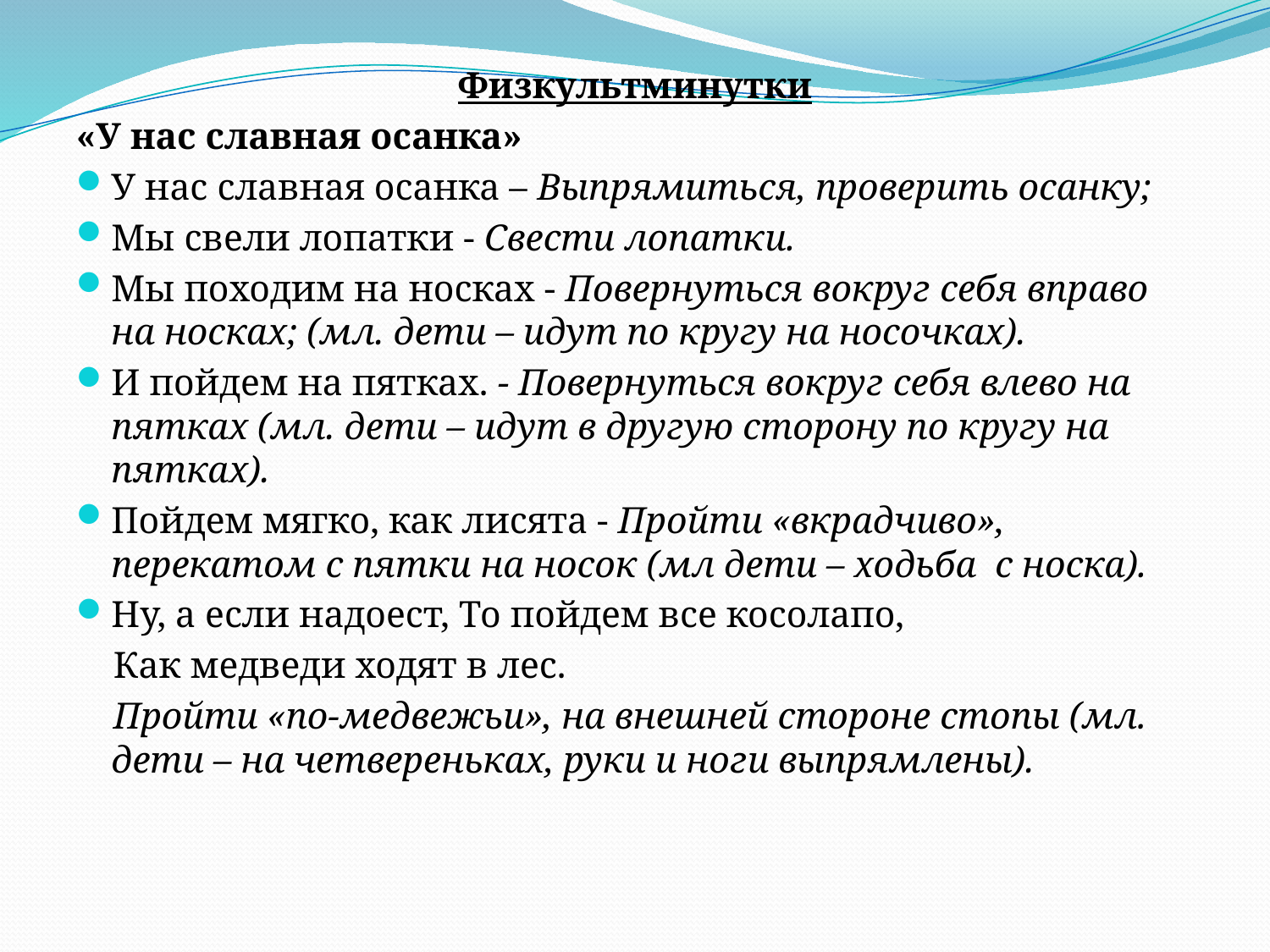

Физкультминутки
«У нас славная осанка»
У нас славная осанка – Выпрямиться, проверить осанку;
Мы свели лопатки - Свести лопатки.
Мы походим на носках - Повернуться вокруг себя вправо на носках; (мл. дети – идут по кругу на носочках).
И пойдем на пятках. - Повернуться вокруг себя влево на пятках (мл. дети – идут в другую сторону по кругу на пятках).
Пойдем мягко, как лисята - Пройти «вкрадчиво», перекатом с пятки на носок (мл дети – ходьба  с носка).
Ну, а если надоест, То пойдем все косолапо,
    Как медведи ходят в лес.
    Пройти «по-медвежьи», на внешней стороне стопы (мл. дети – на четвереньках, руки и ноги выпрямлены).